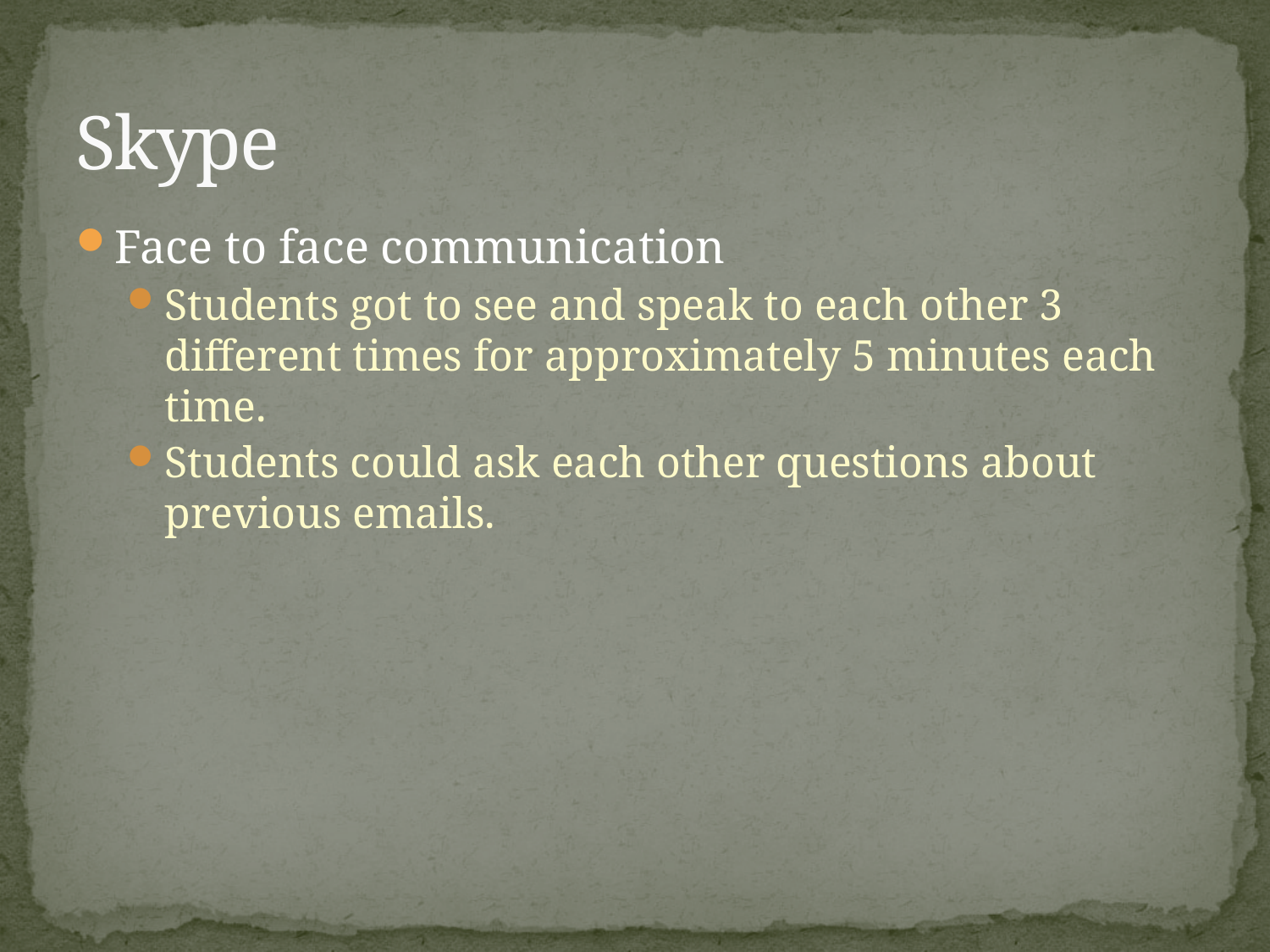

# Skype
Face to face communication
Students got to see and speak to each other 3 different times for approximately 5 minutes each time.
Students could ask each other questions about previous emails.